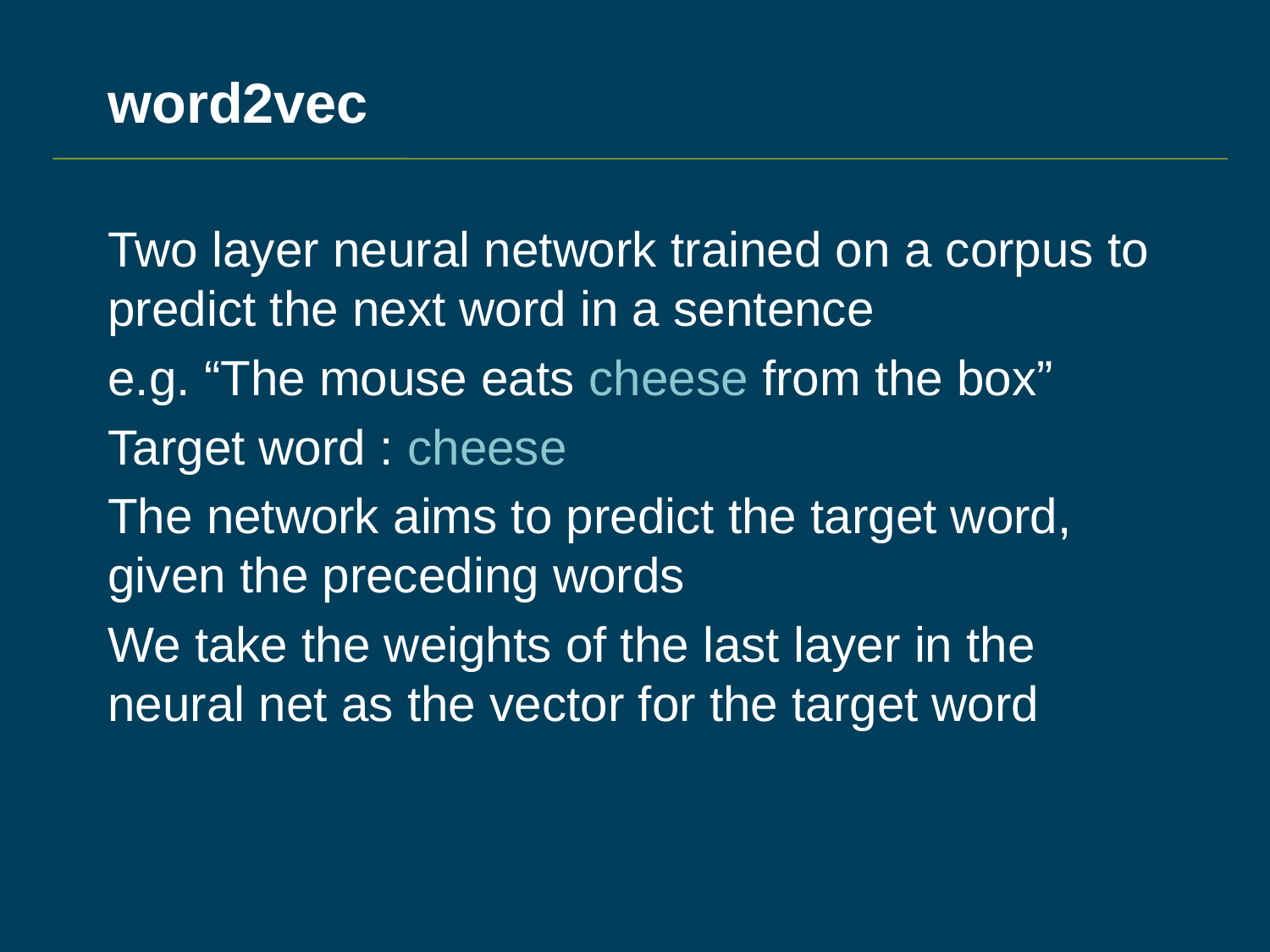

# word2vec
Two layer neural network trained on a corpus to predict the next word in a sentence
e.g. “The mouse eats cheese from the box”
Target word : cheese
The network aims to predict the target word, given the preceding words
We take the weights of the last layer in the neural net as the vector for the target word